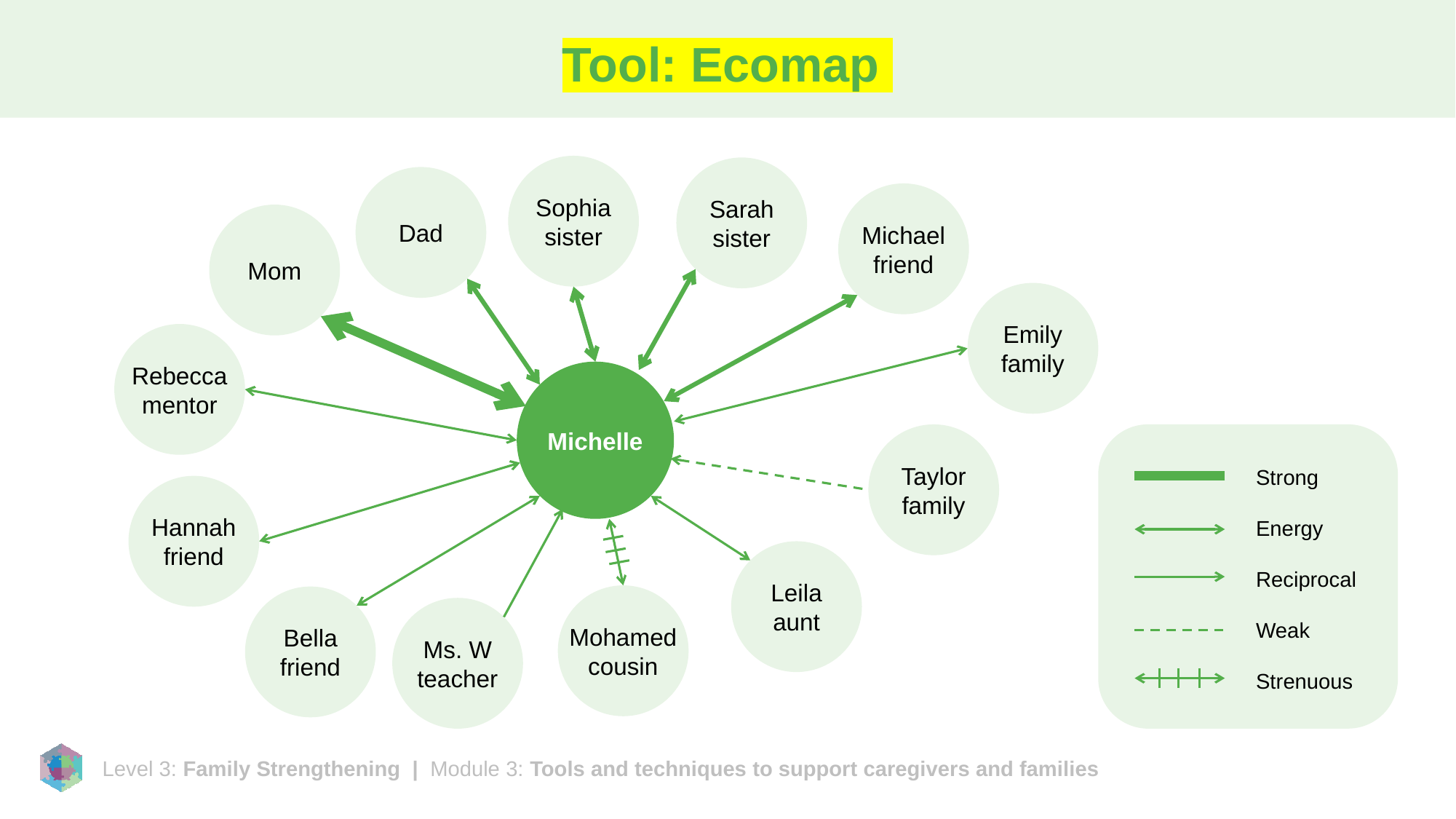

# Tool: Ecomap
Sophia
sister
Sarah
sister
Dad
Michael
friend
Mom
Emily
family
Rebecca
mentor
Michelle
Taylor
family

Strong

Energy

Reciprocal

Weak

Strenuous
Hannah
friend
Leila
aunt
Mohamed
cousin
Bella
friend
Ms. W
teacher